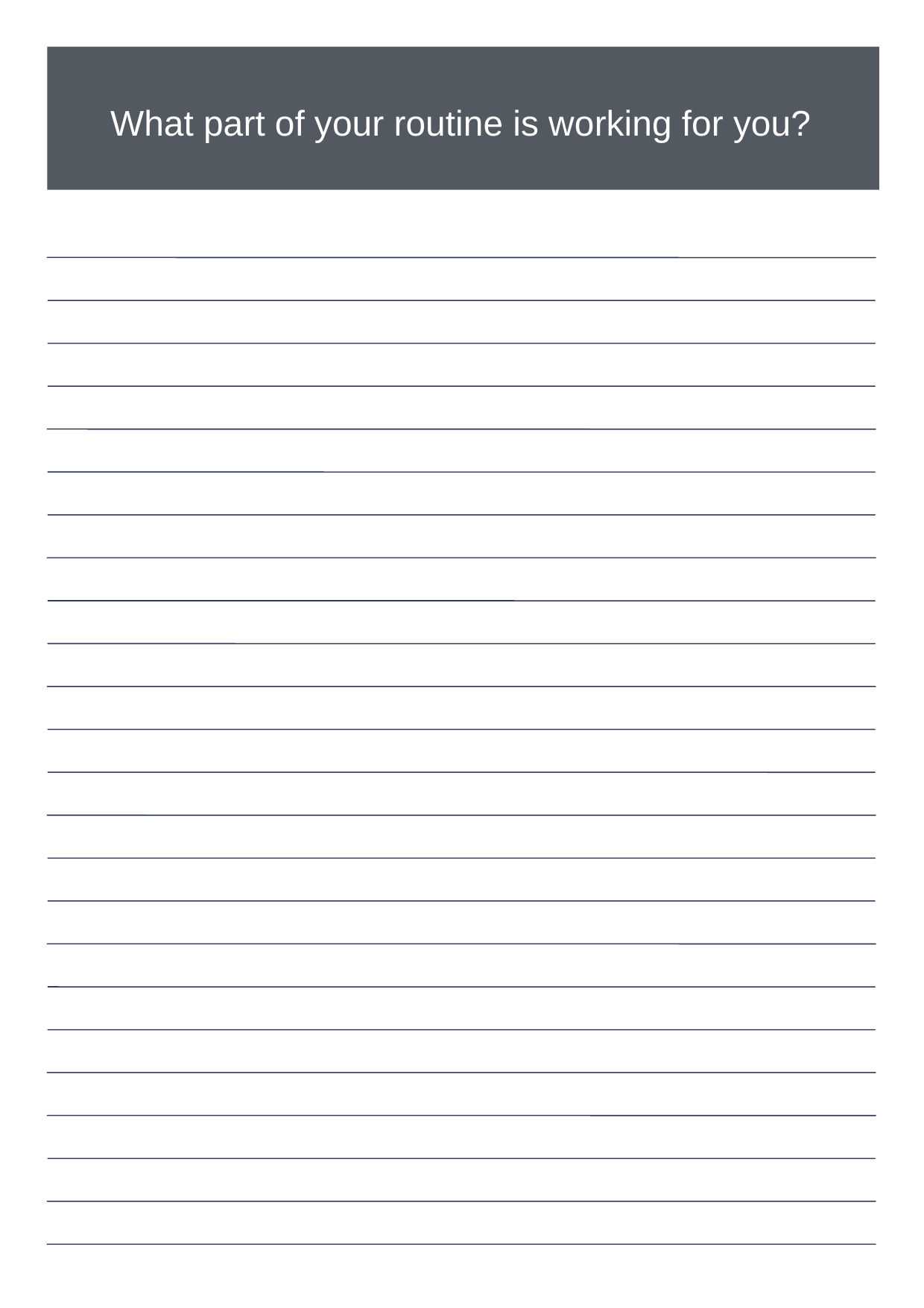

What part of your routine is working for you?